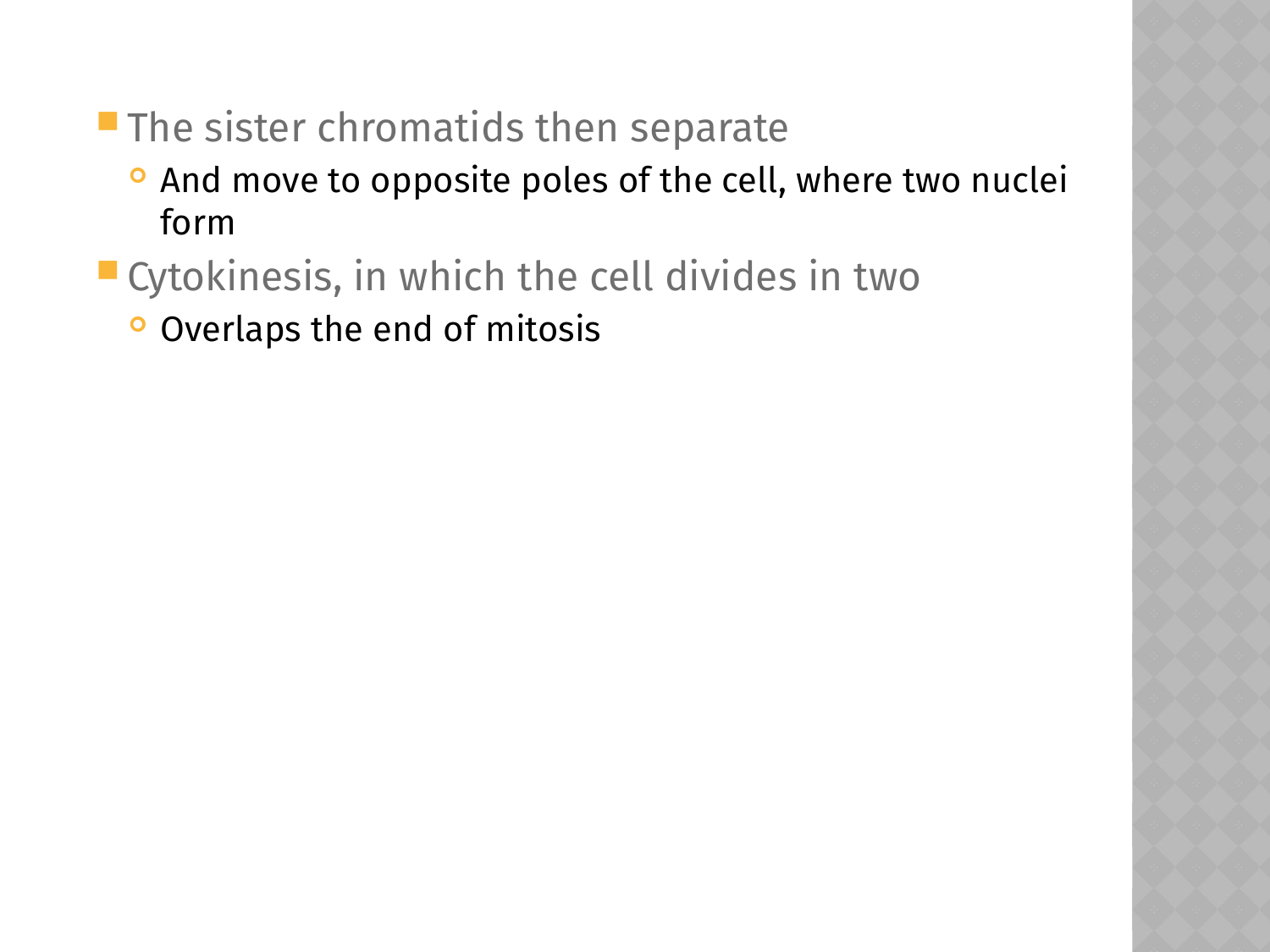

The sister chromatids then separate
And move to opposite poles of the cell, where two nuclei form
Cytokinesis, in which the cell divides in two
Overlaps the end of mitosis